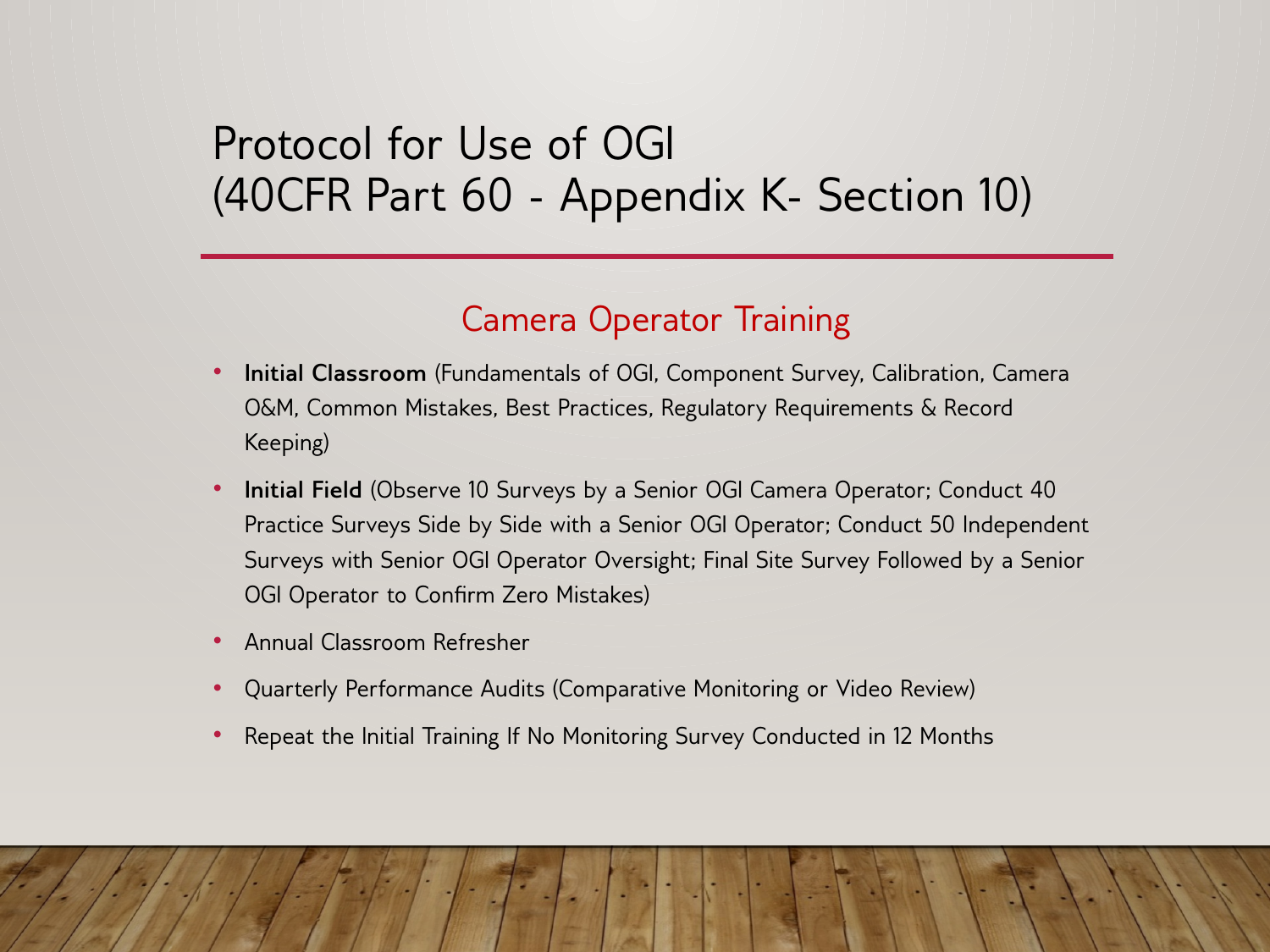

# Protocol for Use of OGI (40CFR Part 60 - Appendix K- Section 10)
Camera Operator Training
Initial Classroom (Fundamentals of OGI, Component Survey, Calibration, Camera O&M, Common Mistakes, Best Practices, Regulatory Requirements & Record Keeping)
Initial Field (Observe 10 Surveys by a Senior OGI Camera Operator; Conduct 40 Practice Surveys Side by Side with a Senior OGI Operator; Conduct 50 Independent Surveys with Senior OGI Operator Oversight; Final Site Survey Followed by a Senior OGI Operator to Confirm Zero Mistakes)
Annual Classroom Refresher
Quarterly Performance Audits (Comparative Monitoring or Video Review)
Repeat the Initial Training If No Monitoring Survey Conducted in 12 Months